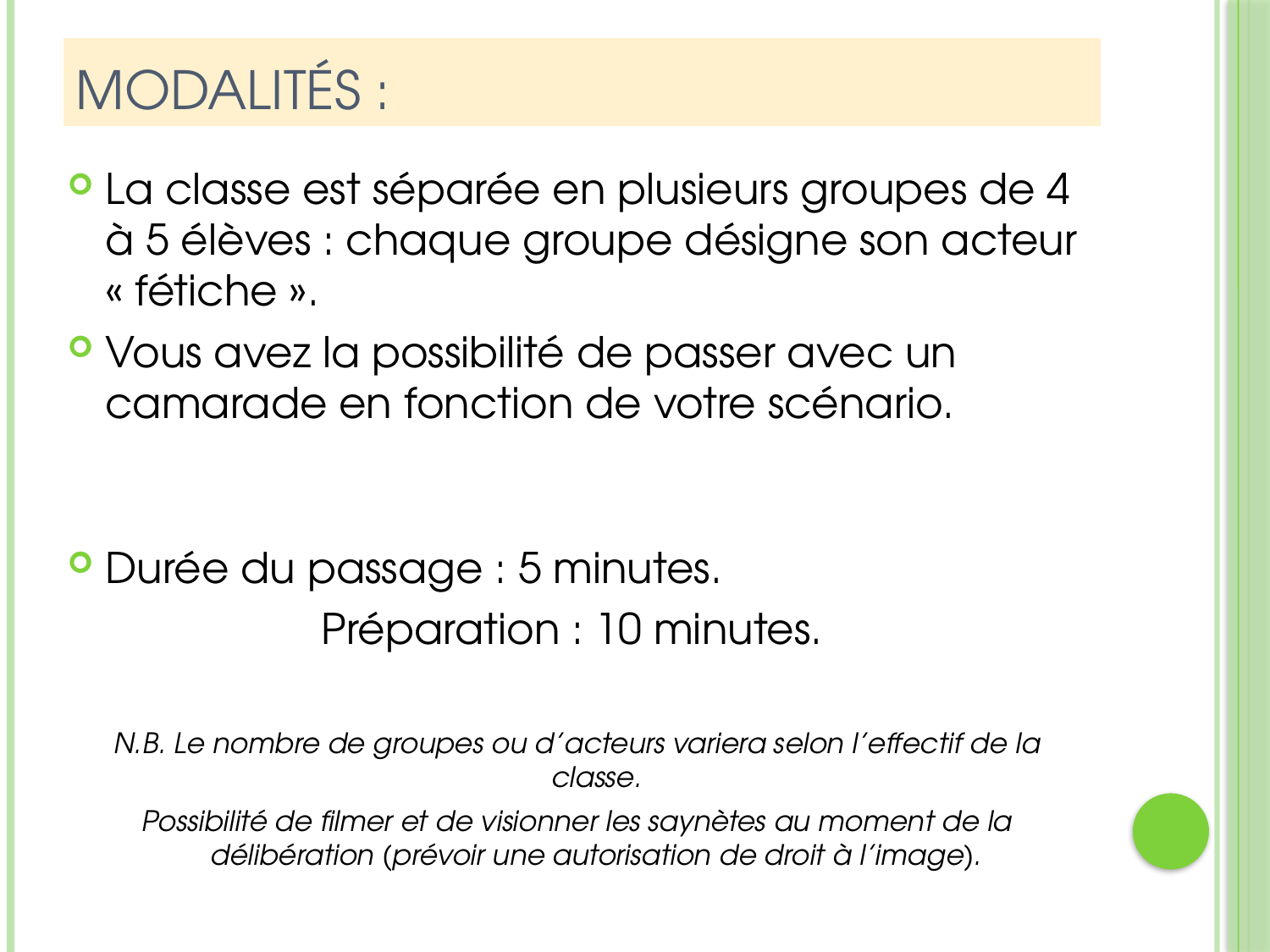

# Modalités :
La classe est séparée en plusieurs groupes de 4 à 5 élèves : chaque groupe désigne son acteur « fétiche ».
Vous avez la possibilité de passer avec un camarade en fonction de votre scénario.

Durée du passage : 5 minutes.
Préparation : 10 minutes.

N.B. Le nombre de groupes ou d’acteurs variera selon l’effectif de la classe.
Possibilité de filmer et de visionner les saynètes au moment de la délibération (prévoir une autorisation de droit à l’image).